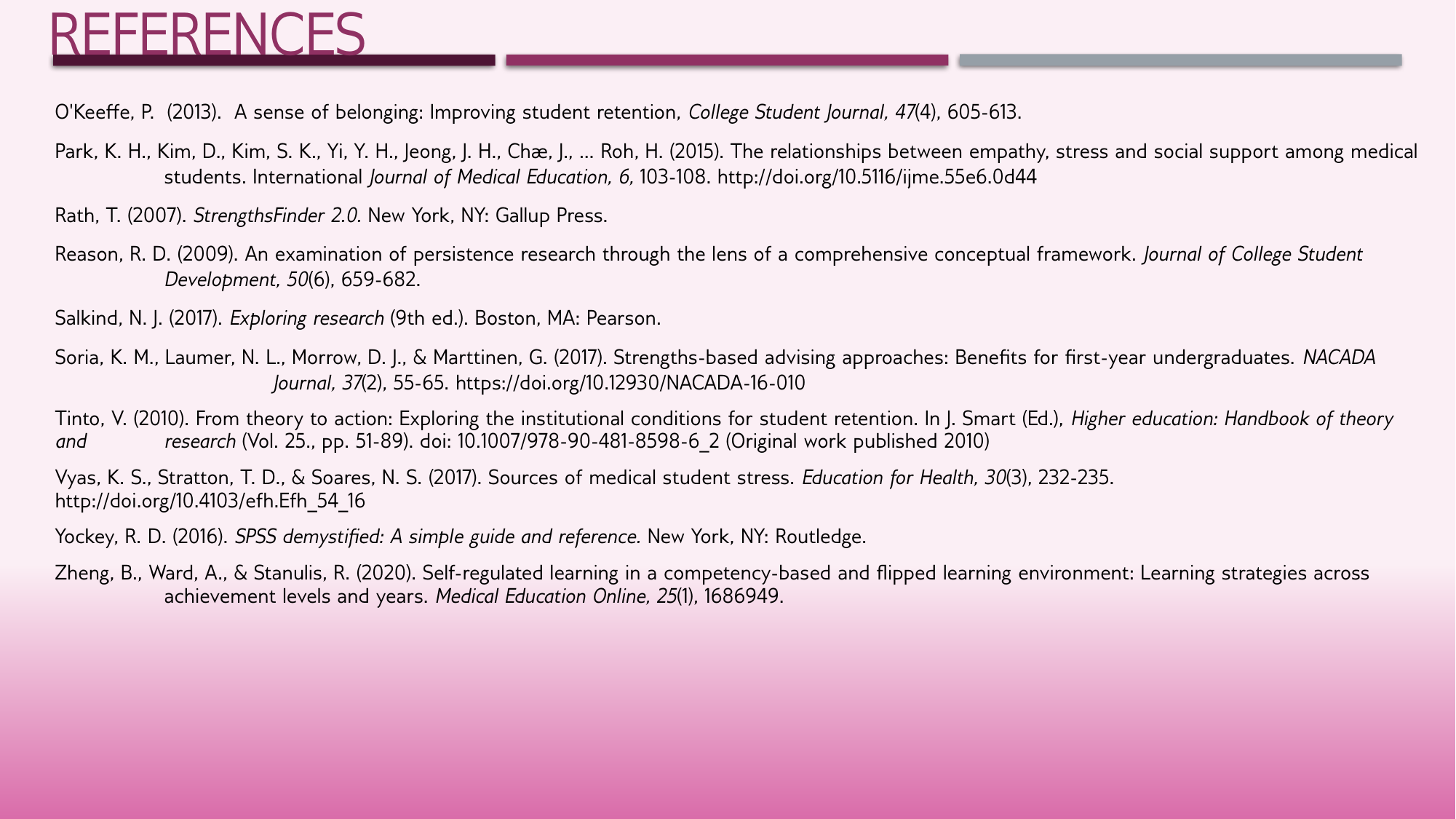

References
O'Keeffe, P.  (2013).  A sense of belonging: Improving student retention, College Student Journal, 47(4), 605-613.
Park, K. H., Kim, D., Kim, S. K., Yi, Y. H., Jeong, J. H., Chae, J., … Roh, H. (2015). The relationships between empathy, stress and social support among medical 	students. International Journal of Medical Education, 6, 103-108. http://doi.org/10.5116/ijme.55e6.0d44
Rath, T. (2007). StrengthsFinder 2.0. New York, NY: Gallup Press.
Reason, R. D. (2009). An examination of persistence research through the lens of a comprehensive conceptual framework. Journal of College Student 	Development, 50(6), 659-682.
Salkind, N. J. (2017). Exploring research (9th ed.). Boston, MA: Pearson.
Soria, K. M., Laumer, N. L., Morrow, D. J., & Marttinen, G. (2017). Strengths-based advising approaches: Benefits for first-year undergraduates. NACADA	 	Journal, 37(2), 55-65. https://doi.org/10.12930/NACADA-16-010
Tinto, V. (2010). From theory to action: Exploring the institutional conditions for student retention. In J. Smart (Ed.), Higher education: Handbook of theory and 	research (Vol. 25., pp. 51-89). doi: 10.1007/978-90-481-8598-6_2 (Original work published 2010)
Vyas, K. S., Stratton, T. D., & Soares, N. S. (2017). Sources of medical student stress. Education for Health, 30(3), 232-235. http://doi.org/10.4103/efh.Efh_54_16
Yockey, R. D. (2016). SPSS demystified: A simple guide and reference. New York, NY: Routledge.
Zheng, B., Ward, A., & Stanulis, R. (2020). Self-regulated learning in a competency-based and flipped learning environment: Learning strategies across 	achievement levels and years. Medical Education Online, 25(1), 1686949.